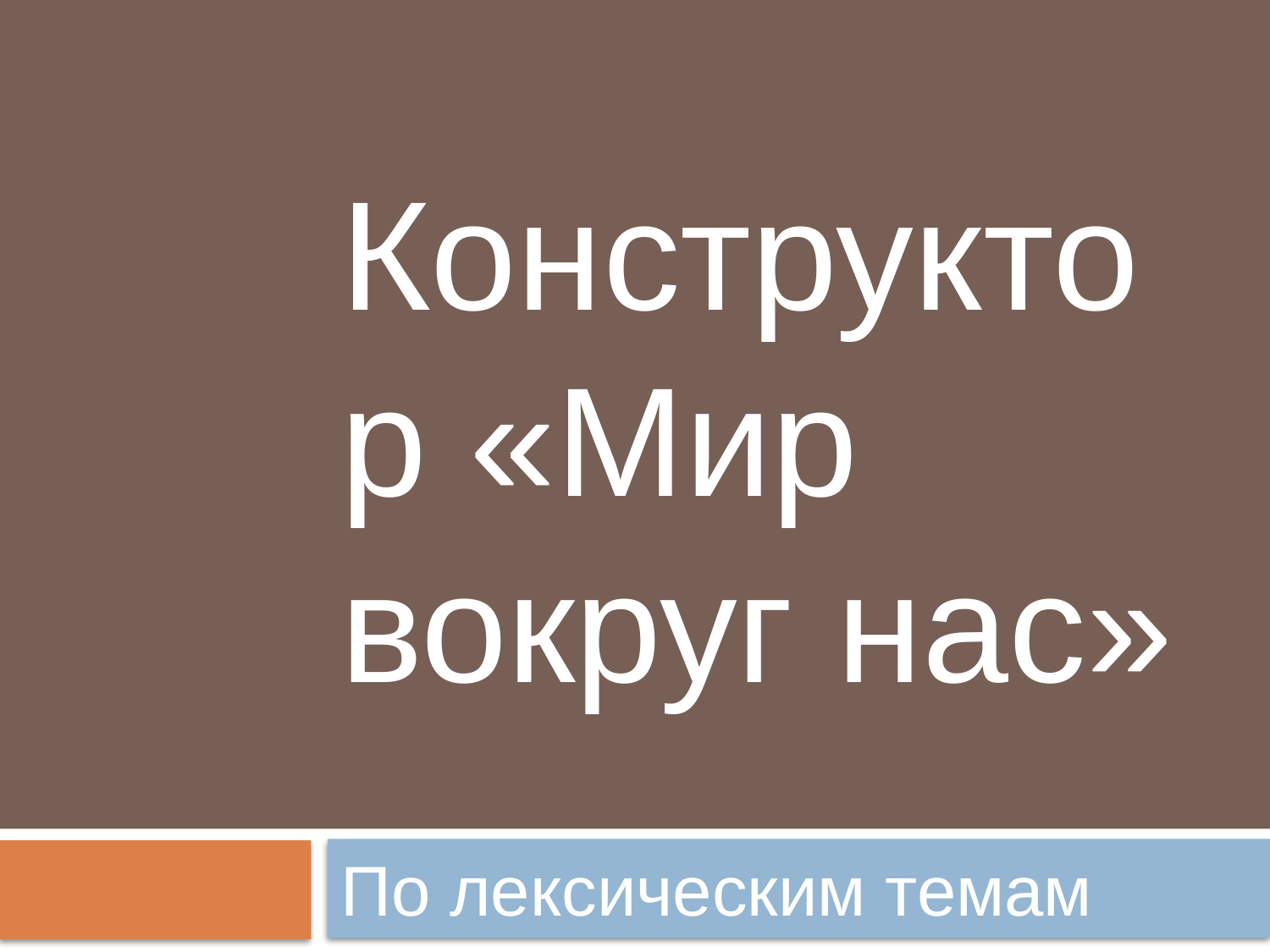

# Конструктор «Мир вокруг нас»
По лексическим темам